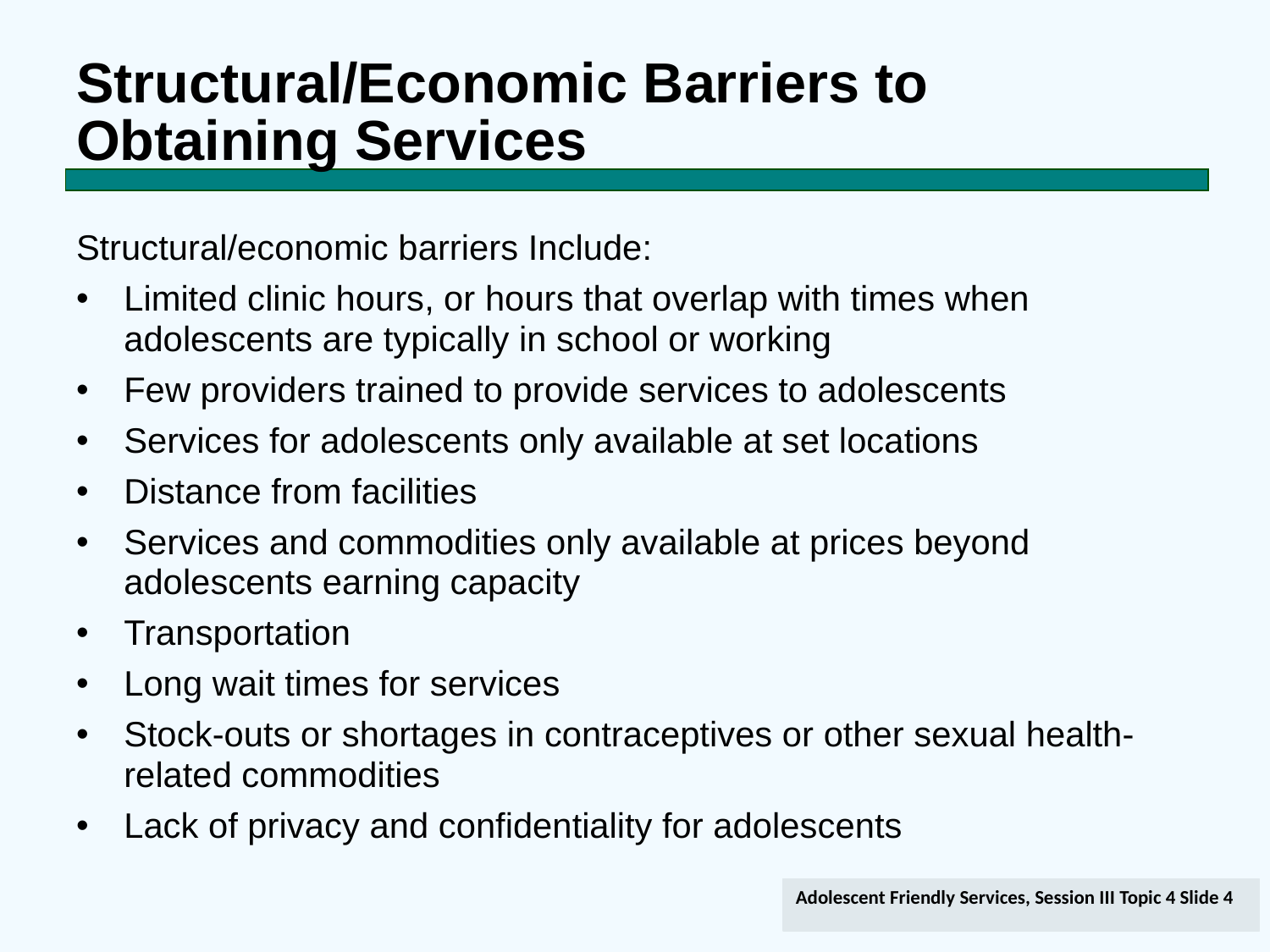

# Structural/Economic Barriers to Obtaining Services
Structural/economic barriers Include:
Limited clinic hours, or hours that overlap with times when adolescents are typically in school or working
Few providers trained to provide services to adolescents
Services for adolescents only available at set locations
Distance from facilities
Services and commodities only available at prices beyond adolescents earning capacity
Transportation
Long wait times for services
Stock-outs or shortages in contraceptives or other sexual health-related commodities
Lack of privacy and confidentiality for adolescents
Adolescent Friendly Services, Session III Topic 4 Slide 4